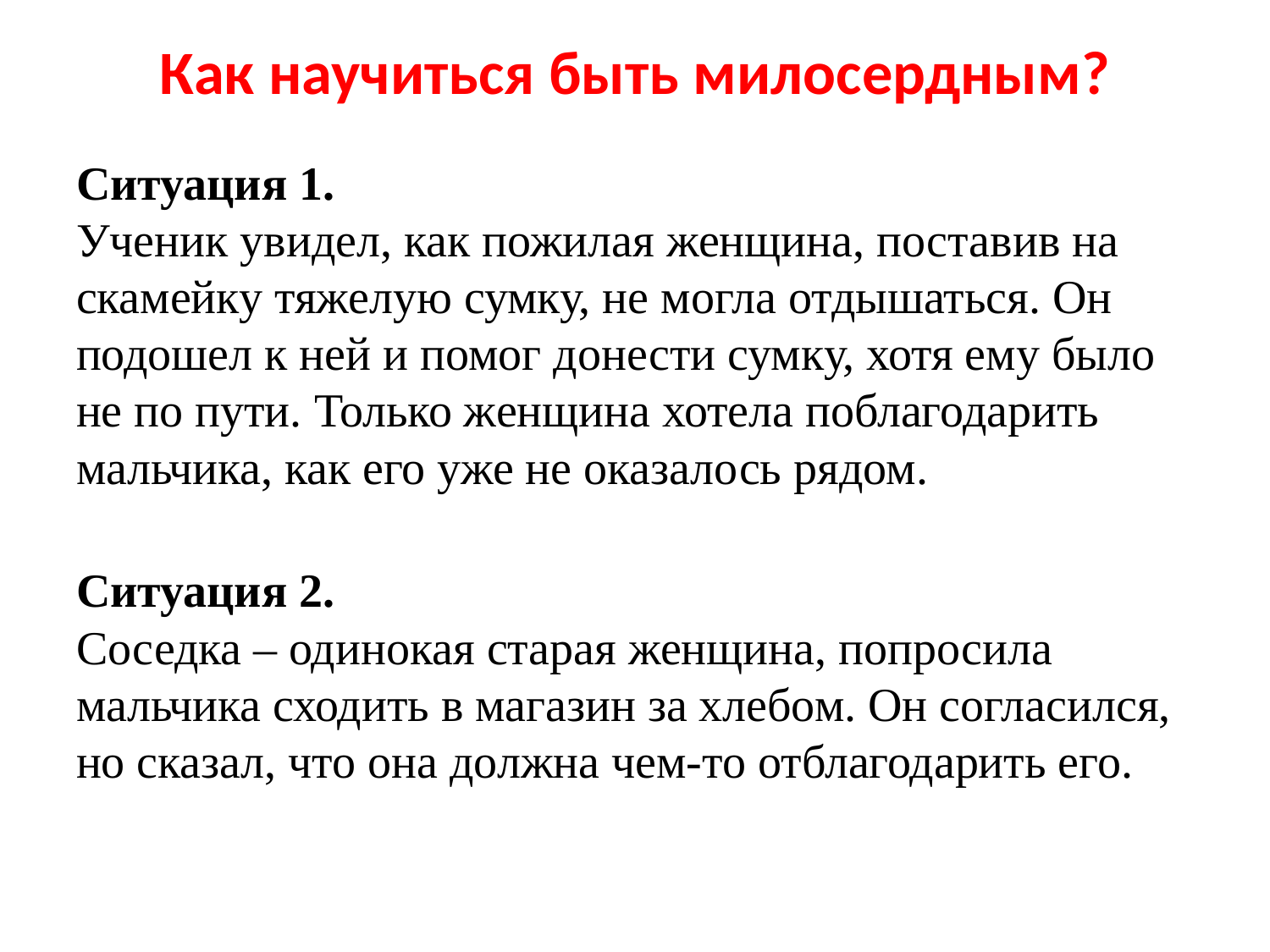

# Как научиться быть милосердным?
Ситуация 1. 
Ученик увидел, как пожилая женщина, поставив на скамейку тяжелую сумку, не могла отдышаться. Он подошел к ней и помог донести сумку, хотя ему было не по пути. Только женщина хотела поблагодарить мальчика, как его уже не оказалось рядом.
Ситуация 2. 
Соседка – одинокая старая женщина, попросила мальчика сходить в магазин за хлебом. Он согласился, но сказал, что она должна чем-то отблагодарить его.